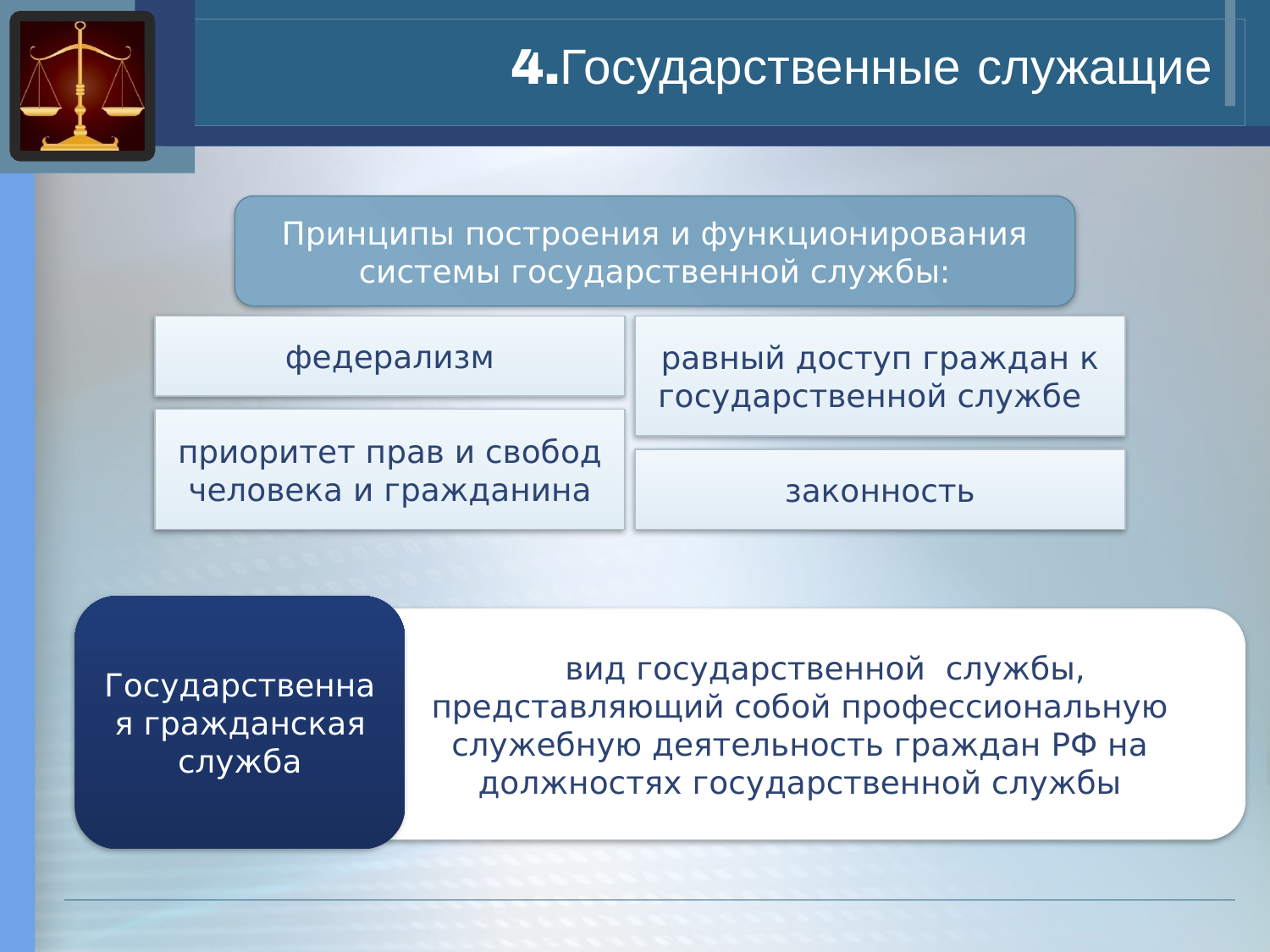

# 4.Государственные служащие
Принципы построения и функционирования системы государственной службы:

федерализм

равный доступ граждан к государственной службе

приоритет прав и свобод человека и гражданина
законность
Государственная гражданская служба
     вид государственной  службы, представляющий собой профессиональную служебную деятельность граждан РФ на должностях государственной службы
13